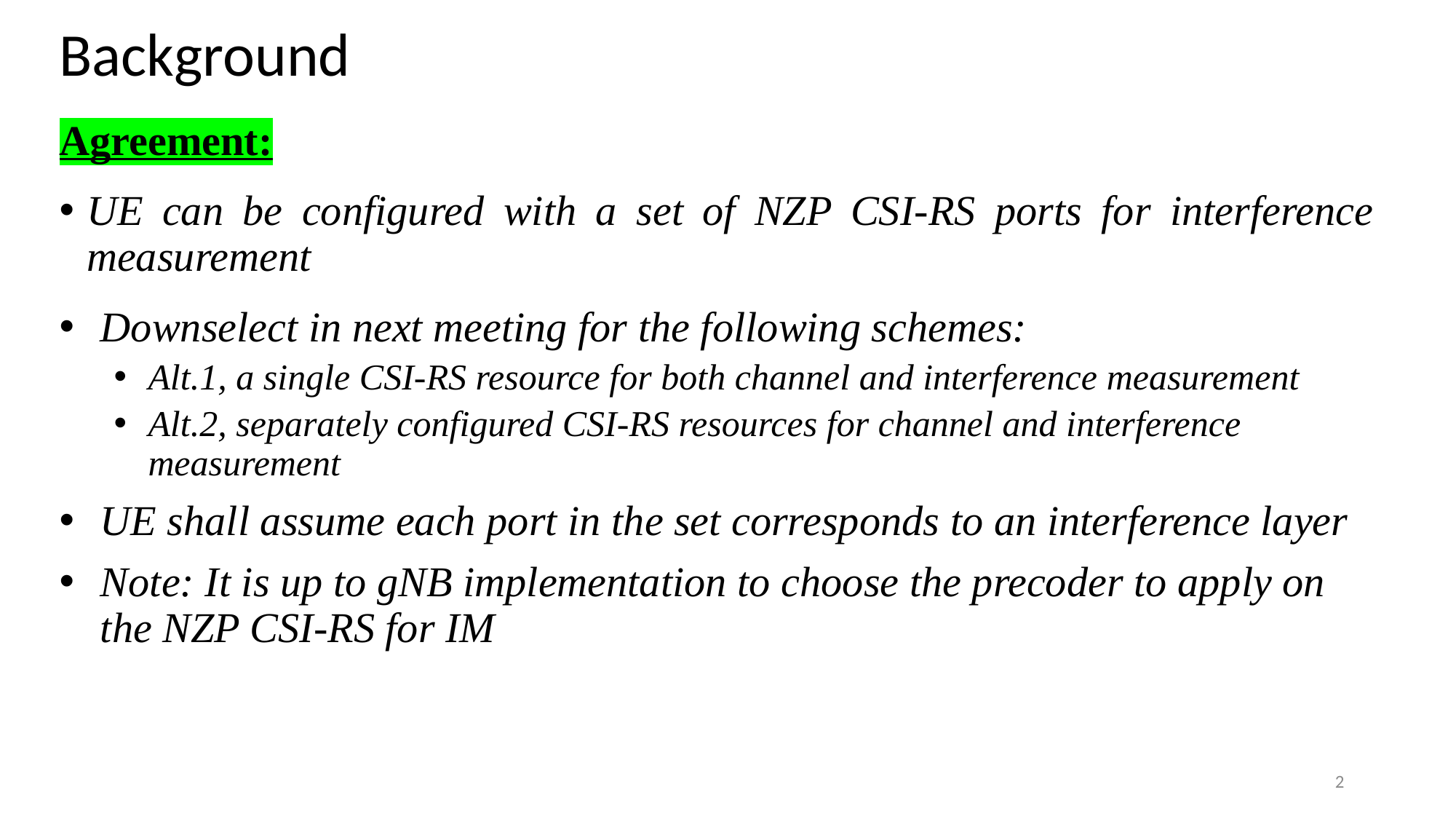

# Background
Agreement:
UE can be configured with a set of NZP CSI-RS ports for interference measurement
Downselect in next meeting for the following schemes:
Alt.1, a single CSI-RS resource for both channel and interference measurement
Alt.2, separately configured CSI-RS resources for channel and interference measurement
UE shall assume each port in the set corresponds to an interference layer
Note: It is up to gNB implementation to choose the precoder to apply on the NZP CSI-RS for IM

2